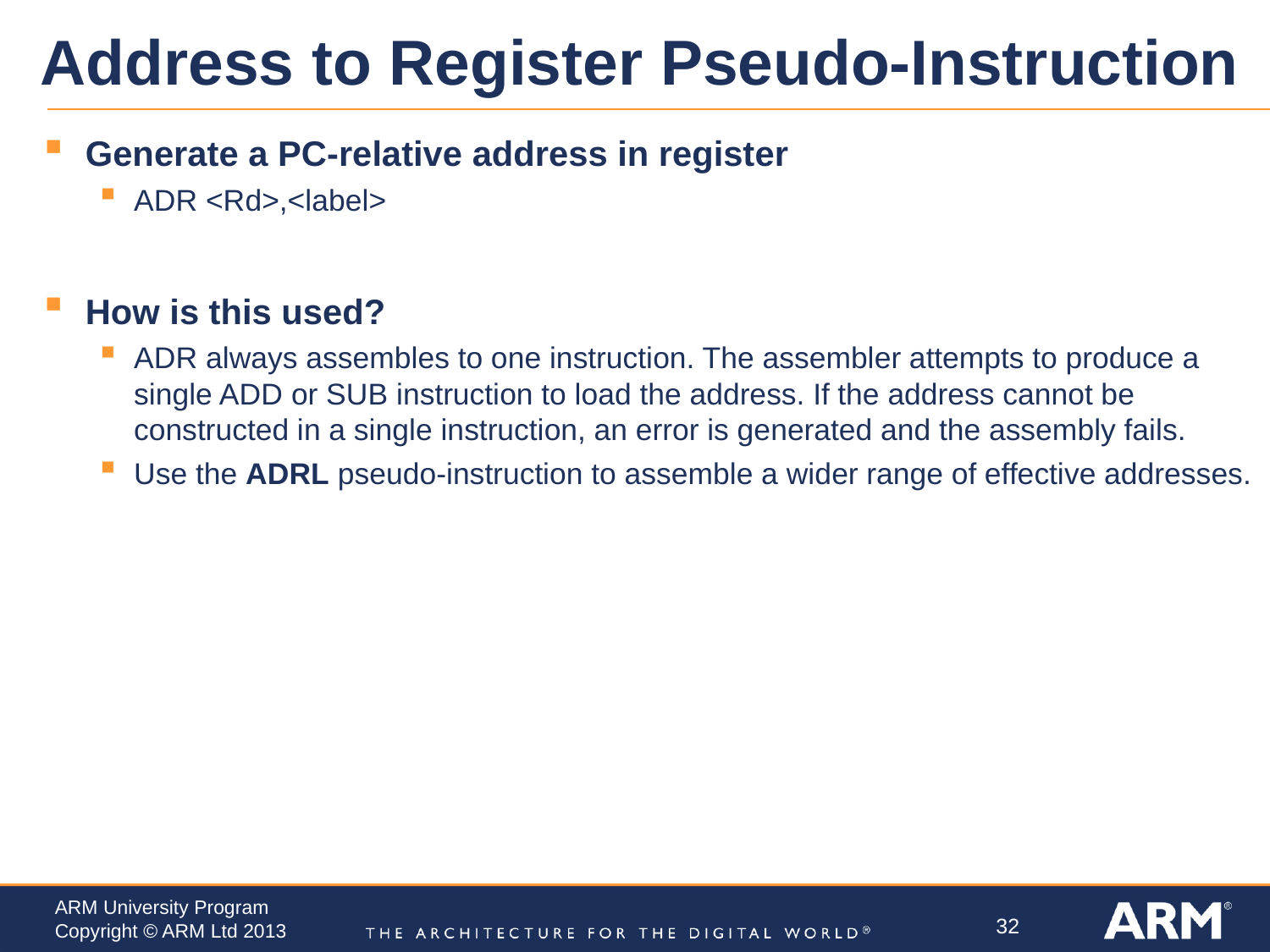

# Address to Register Pseudo-Instruction
Generate a PC-relative address in register
ADR <Rd>,<label>

How is this used?
ADR always assembles to one instruction. The assembler attempts to produce a single ADD or SUB instruction to load the address. If the address cannot be constructed in a single instruction, an error is generated and the assembly fails.
Use the ADRL pseudo-instruction to assemble a wider range of effective addresses.